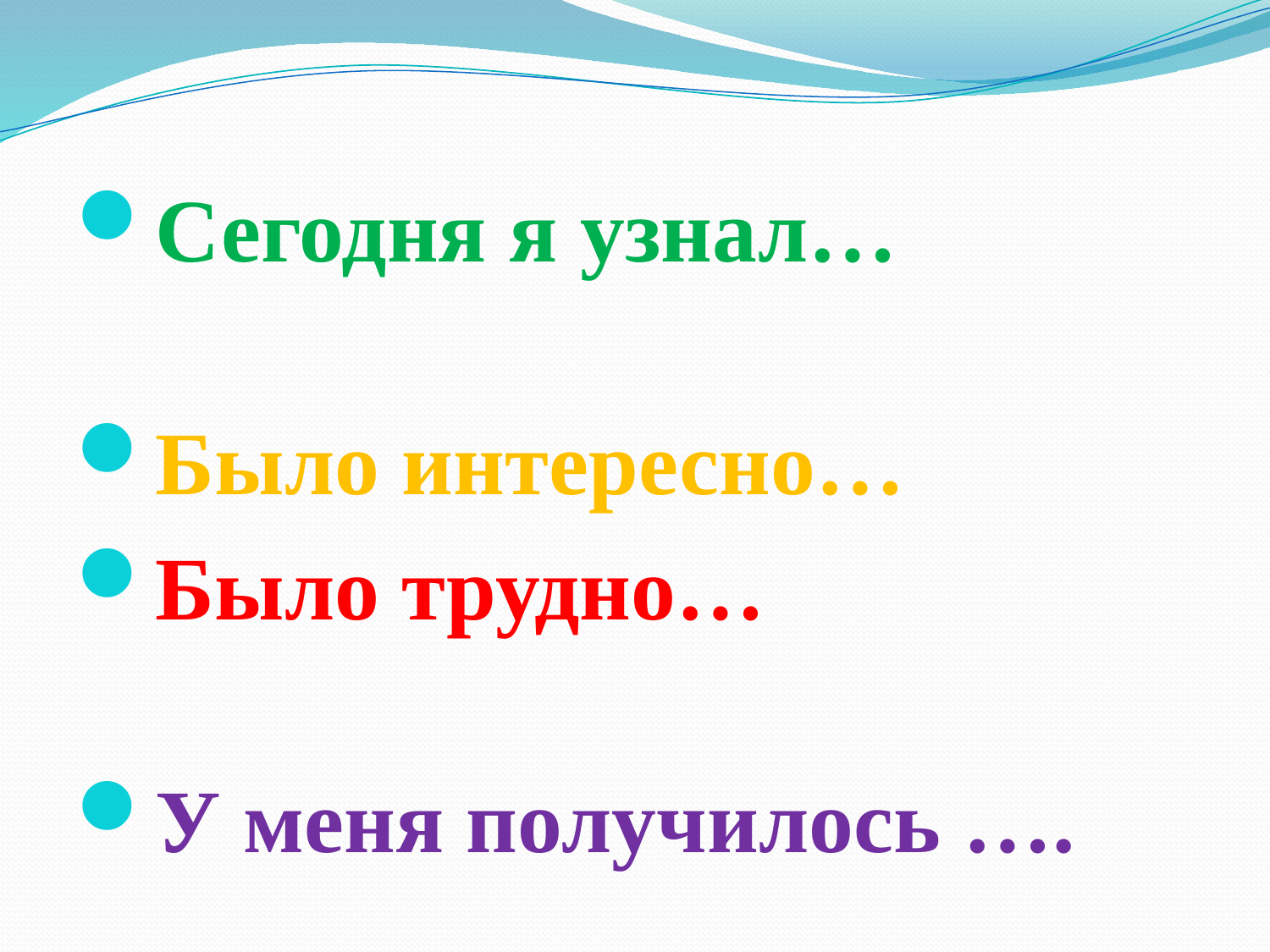

Сегодня я узнал…
Было интересно…
Было трудно…
У меня получилось ….